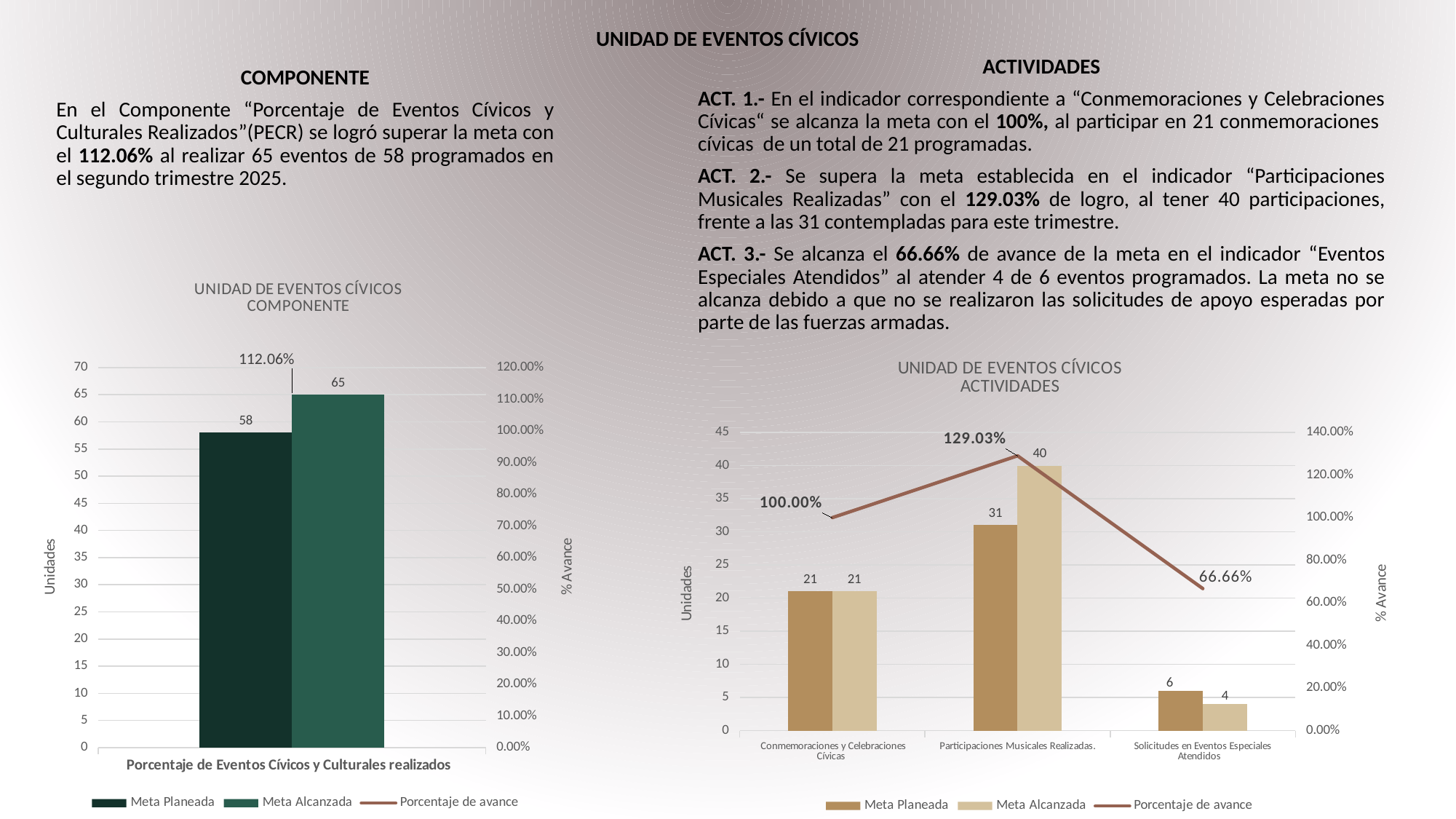

UNIDAD DE EVENTOS CÍVICOS
ACTIVIDADES
ACT. 1.- En el indicador correspondiente a “Conmemoraciones y Celebraciones Cívicas“ se alcanza la meta con el 100%, al participar en 21 conmemoraciones  cívicas  de un total de 21 programadas.
ACT. 2.- Se supera la meta establecida en el indicador “Participaciones Musicales Realizadas” con el 129.03% de logro, al tener 40 participaciones, frente a las 31 contempladas para este trimestre.
ACT. 3.- Se alcanza el 66.66% de avance de la meta en el indicador “Eventos Especiales Atendidos” al atender 4 de 6 eventos programados. La meta no se alcanza debido a que no se realizaron las solicitudes de apoyo esperadas por parte de las fuerzas armadas.

COMPONENTE
En el Componente “Porcentaje de Eventos Cívicos y Culturales Realizados”(PECR) se logró superar la meta con el 112.06% al realizar 65 eventos de 58 programados en el segundo trimestre 2025.

### Chart: UNIDAD DE EVENTOS CÍVICOS
COMPONENTE

| Category | Meta Planeada | Meta Alcanzada |  |
|---|---|---|---|
| Porcentaje de Eventos Cívicos y Culturales realizados   | 58.0 | 65.0 | 1.1206896551724137 |

### Chart: UNIDAD DE EVENTOS CÍVICOS
ACTIVIDADES

| Category | Meta Planeada | Meta Alcanzada |  |
|---|---|---|---|
|  Conmemoraciones y Celebraciones Cívicas  | 21.0 | 21.0 | 1.0 |
| Participaciones Musicales Realizadas. | 31.0 | 40.0 | 1.2903225806451613 |
| Solicitudes en Eventos Especiales Atendidos    | 6.0 | 4.0 | 0.6666666666666666 |